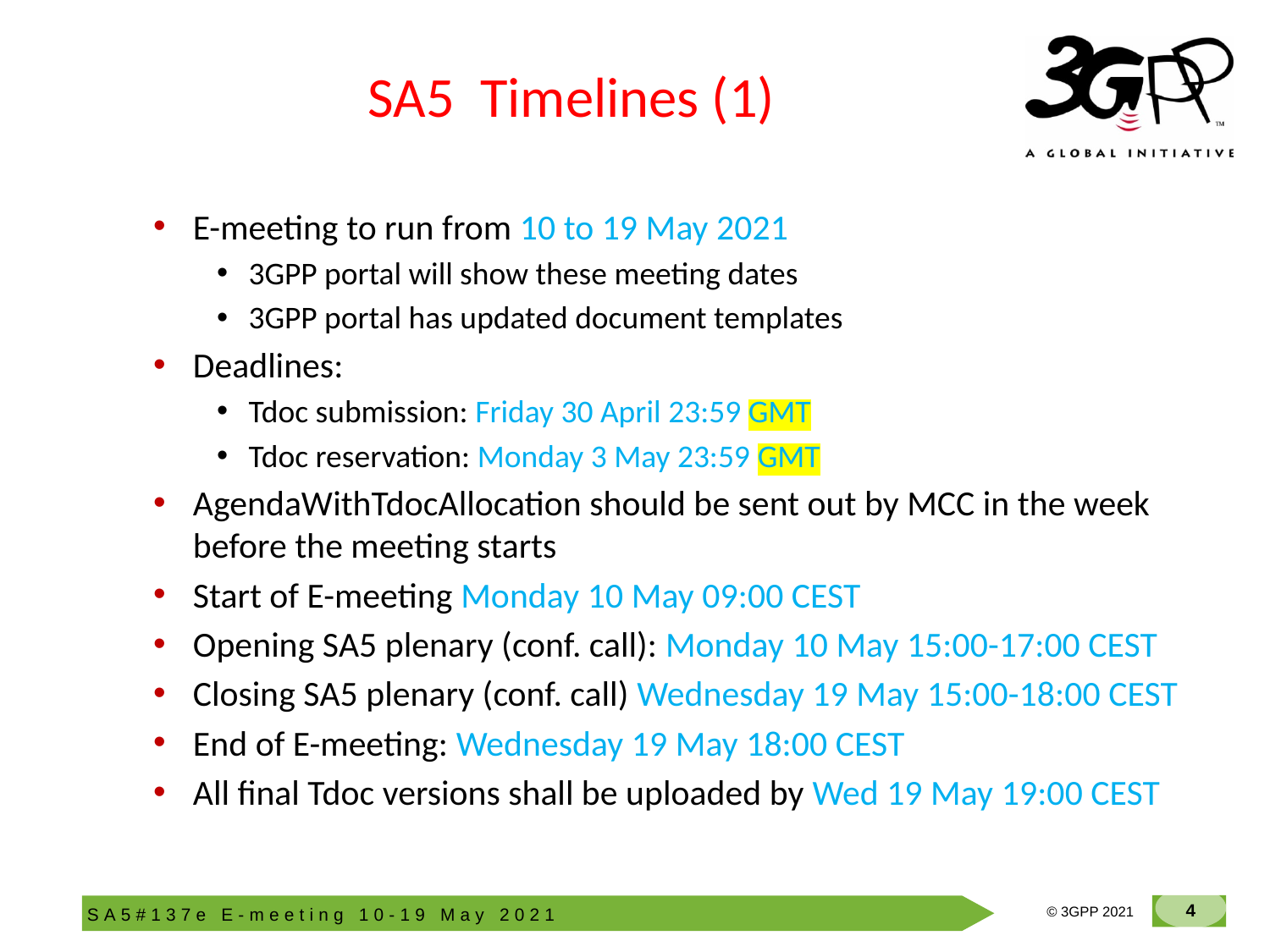

# SA5  Timelines (1)
E-meeting to run from 10 to 19 May 2021
3GPP portal will show these meeting dates
3GPP portal has updated document templates
Deadlines:
Tdoc submission: Friday 30 April 23:59 GMT
Tdoc reservation: Monday 3 May 23:59 GMT
AgendaWithTdocAllocation should be sent out by MCC in the week before the meeting starts
Start of E-meeting Monday 10 May 09:00 CEST
Opening SA5 plenary (conf. call): Monday 10 May 15:00-17:00 CEST
Closing SA5 plenary (conf. call) Wednesday 19 May 15:00-18:00 CEST
End of E-meeting: Wednesday 19 May 18:00 CEST
All final Tdoc versions shall be uploaded by Wed 19 May 19:00 CEST